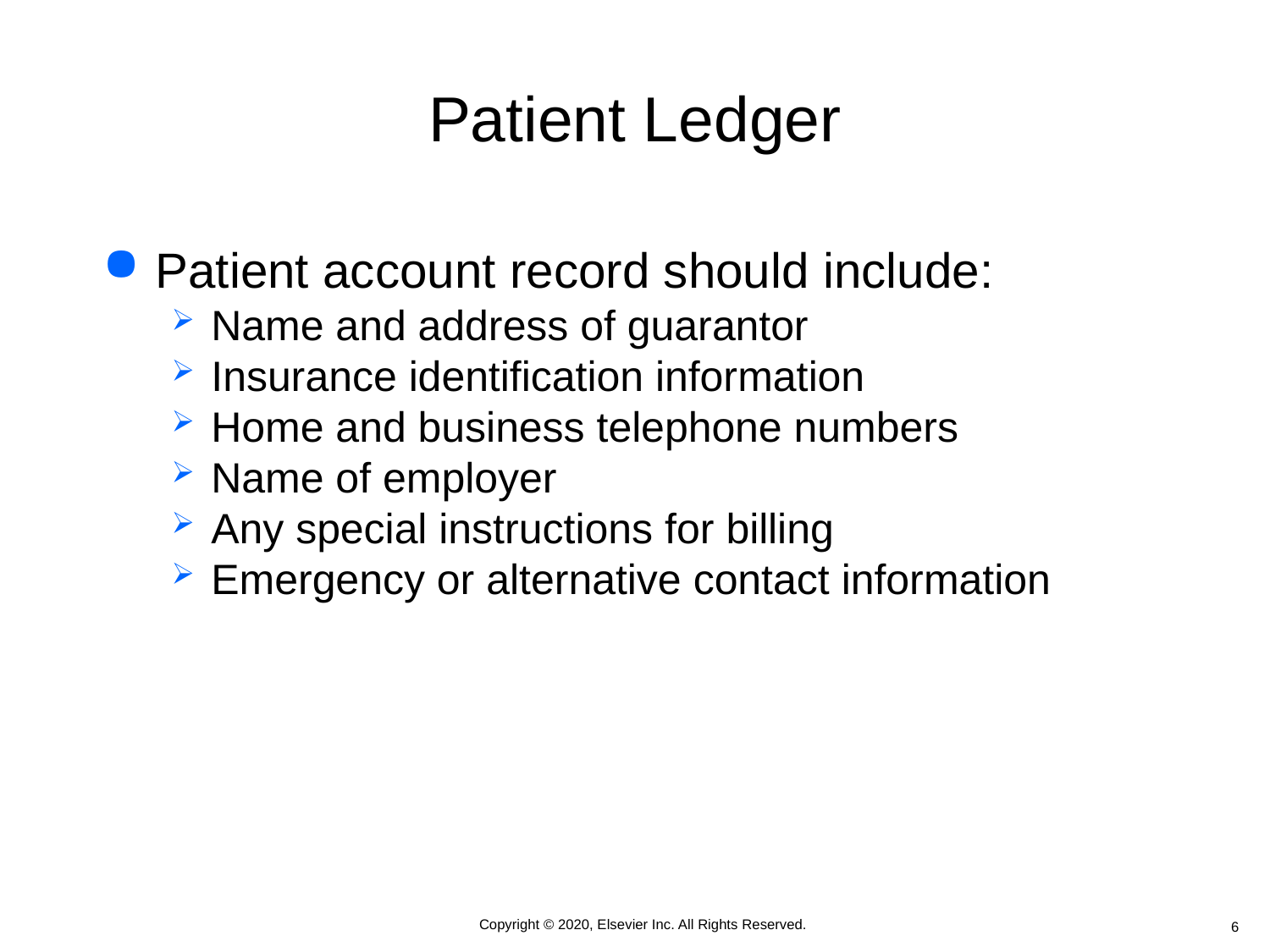

# Patient Ledger
Patient account record should include:
Name and address of guarantor
Insurance identification information
Home and business telephone numbers
Name of employer
Any special instructions for billing
Emergency or alternative contact information